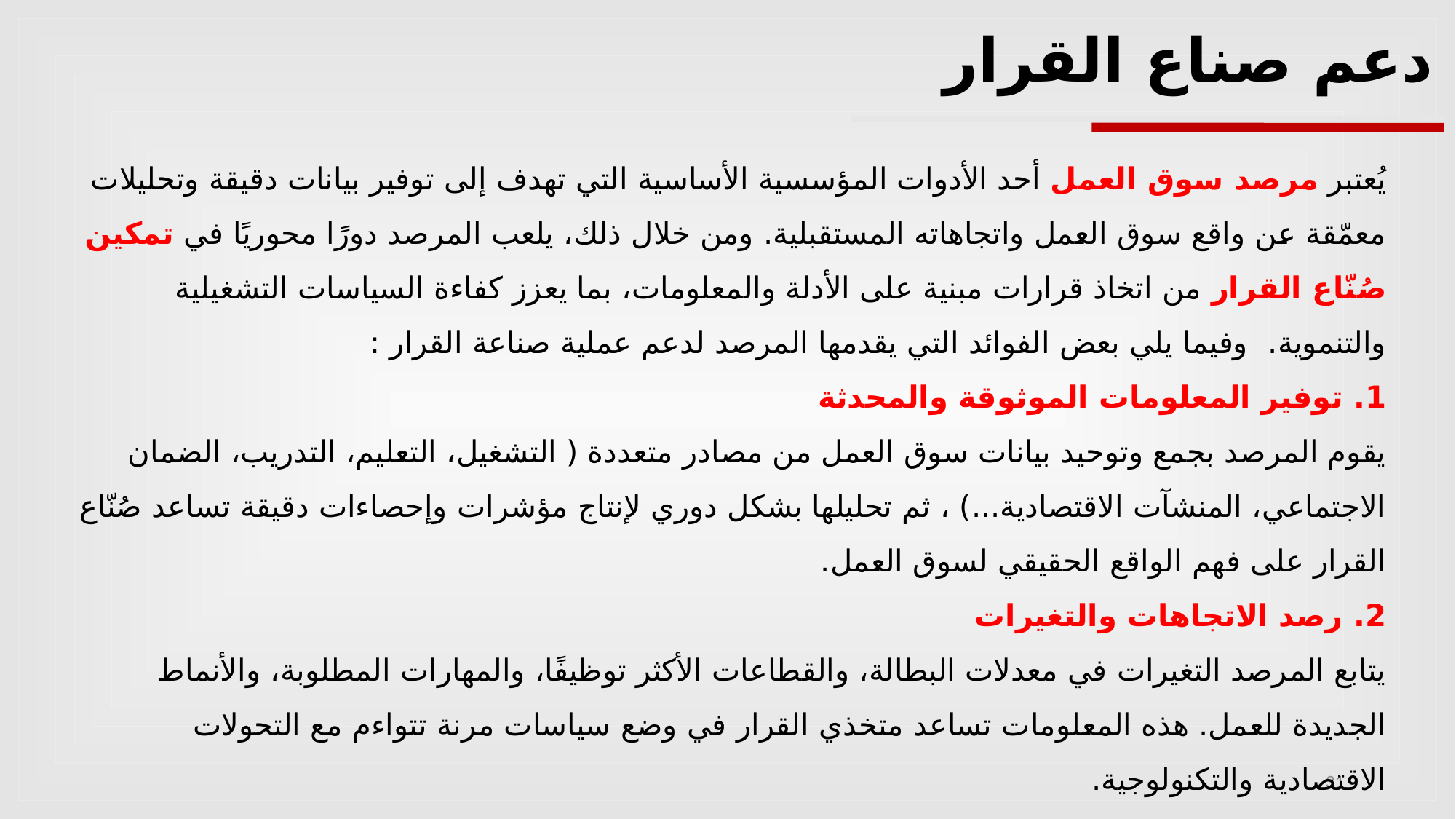

دعم صناع القرار

يُعتبر مرصد سوق العمل أحد الأدوات المؤسسية الأساسية التي تهدف إلى توفير بيانات دقيقة وتحليلات معمّقة عن واقع سوق العمل واتجاهاته المستقبلية. ومن خلال ذلك، يلعب المرصد دورًا محوريًا في تمكين صُنّاع القرار من اتخاذ قرارات مبنية على الأدلة والمعلومات، بما يعزز كفاءة السياسات التشغيلية والتنموية.  وفيما يلي بعض الفوائد التي يقدمها المرصد لدعم عملية صناعة القرار :
1. توفير المعلومات الموثوقة والمحدثة
يقوم المرصد بجمع وتوحيد بيانات سوق العمل من مصادر متعددة ( التشغيل، التعليم، التدريب، الضمان الاجتماعي، المنشآت الاقتصادية...) ، ثم تحليلها بشكل دوري لإنتاج مؤشرات وإحصاءات دقيقة تساعد صُنّاع القرار على فهم الواقع الحقيقي لسوق العمل.
2. رصد الاتجاهات والتغيرات
يتابع المرصد التغيرات في معدلات البطالة، والقطاعات الأكثر توظيفًا، والمهارات المطلوبة، والأنماط الجديدة للعمل. هذه المعلومات تساعد متخذي القرار في وضع سياسات مرنة تتواءم مع التحولات الاقتصادية والتكنولوجية.
3. دعم التخطيط الإستراتيجي
يسهم المرصد في بناء خطط واستراتيجيات وطنية للتشغيل وتنمية المهارات، من خلال تزويد الجهات الحكومية بالتحليلات التي تحدد الفجوات بين العرض والطلب على العمل، وتوقعات القطاعات الواعدة في المستقبل.

31